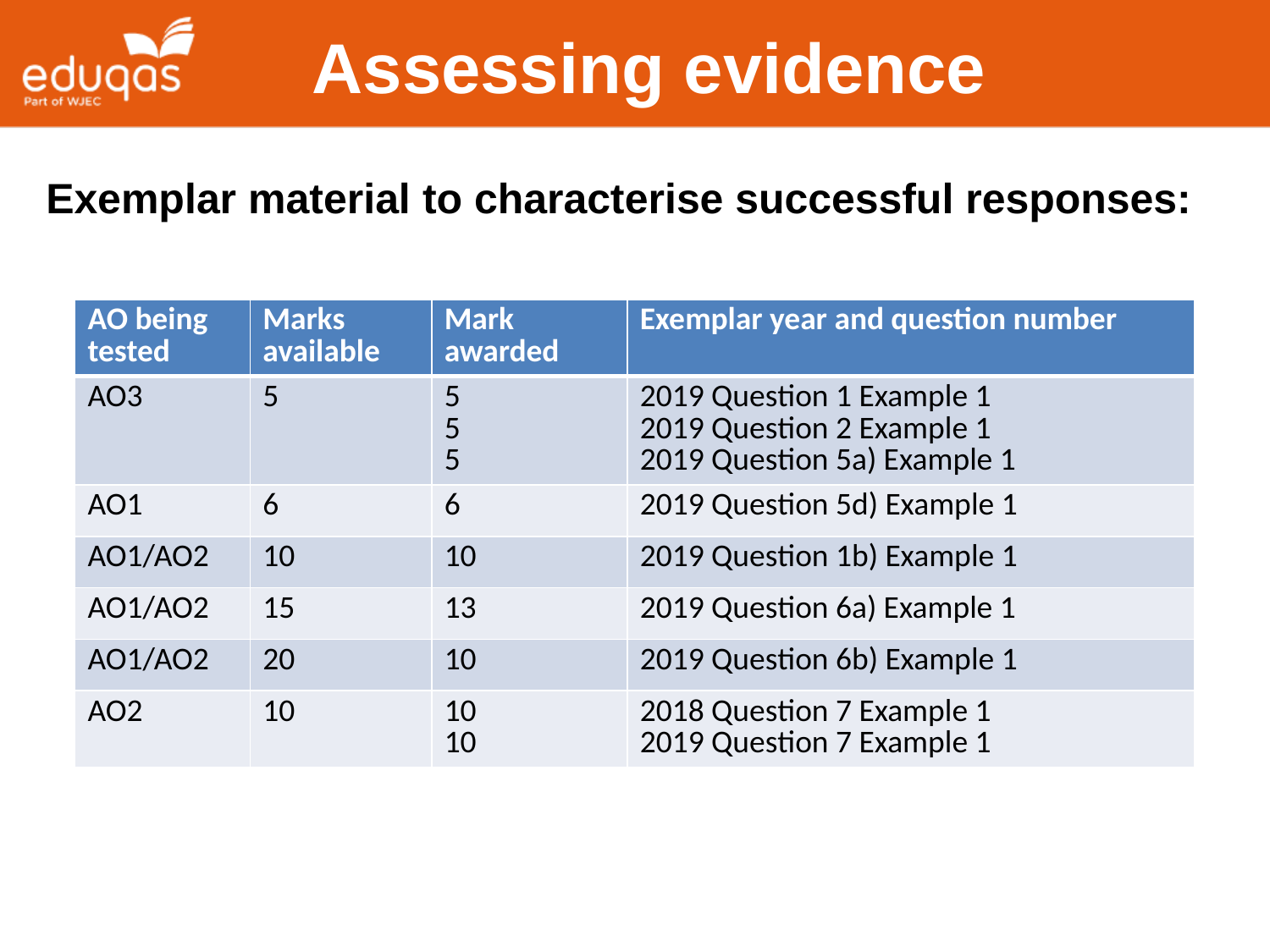

Assessing evidence
Exemplar material to characterise successful responses:

| AO being tested | Marks available | Mark awarded | Exemplar year and question number |
| --- | --- | --- | --- |
| AO3 | 5 | 5 5 5 | 2019 Question 1 Example 1 2019 Question 2 Example 1 2019 Question 5a) Example 1 |
| AO1 | 6 | 6 | 2019 Question 5d) Example 1 |
| AO1/AO2 | 10 | 10 | 2019 Question 1b) Example 1 |
| AO1/AO2 | 15 | 13 | 2019 Question 6a) Example 1 |
| AO1/AO2 | 20 | 10 | 2019 Question 6b) Example 1 |
| AO2 | 10 | 10 10 | 2018 Question 7 Example 1 2019 Question 7 Example 1 |